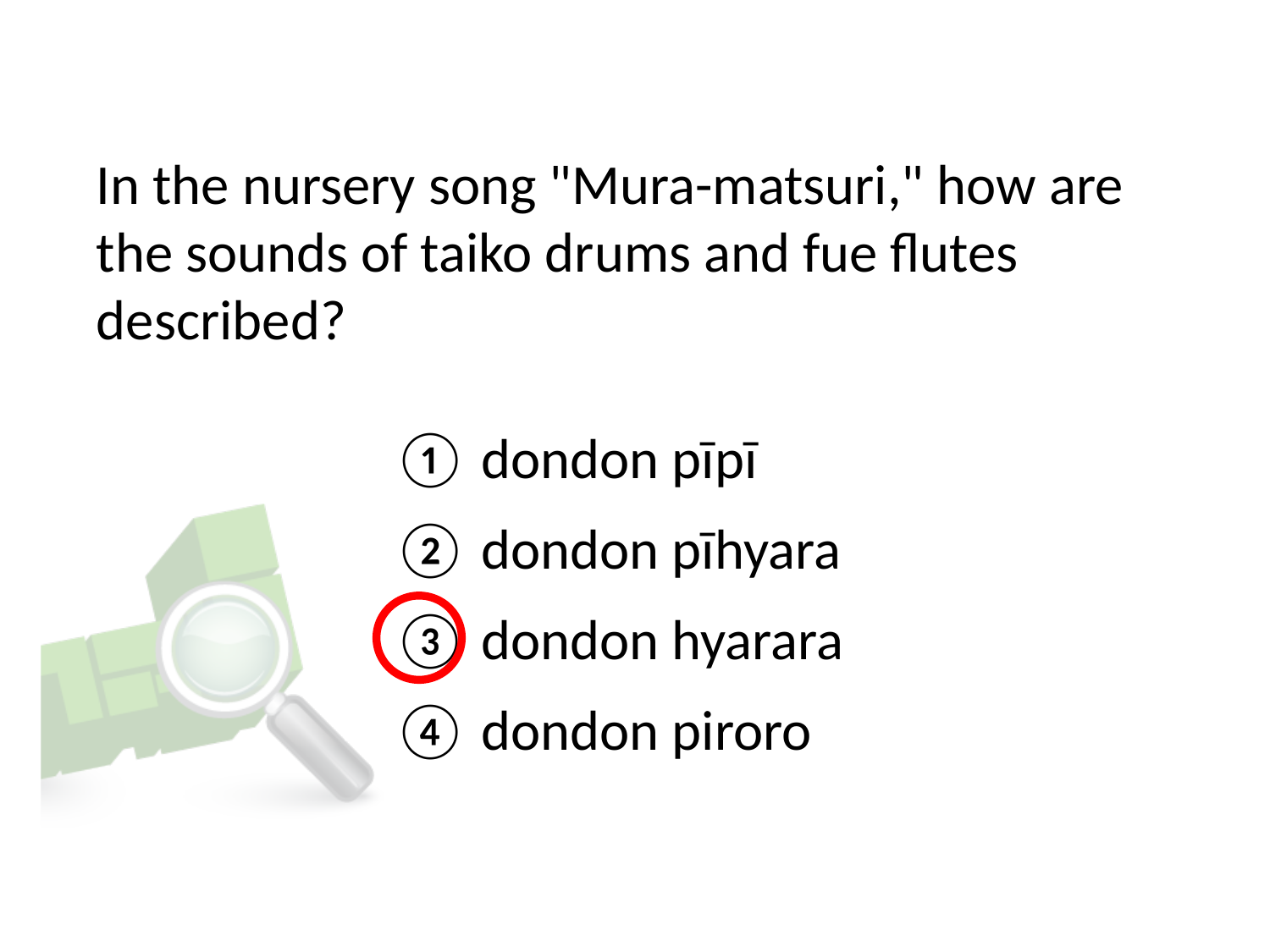

# In the nursery song "Mura-matsuri," how are the sounds of taiko drums and fue flutes described?
① dondon pīpī
② dondon pīhyara
③ dondon hyarara
④ dondon piroro